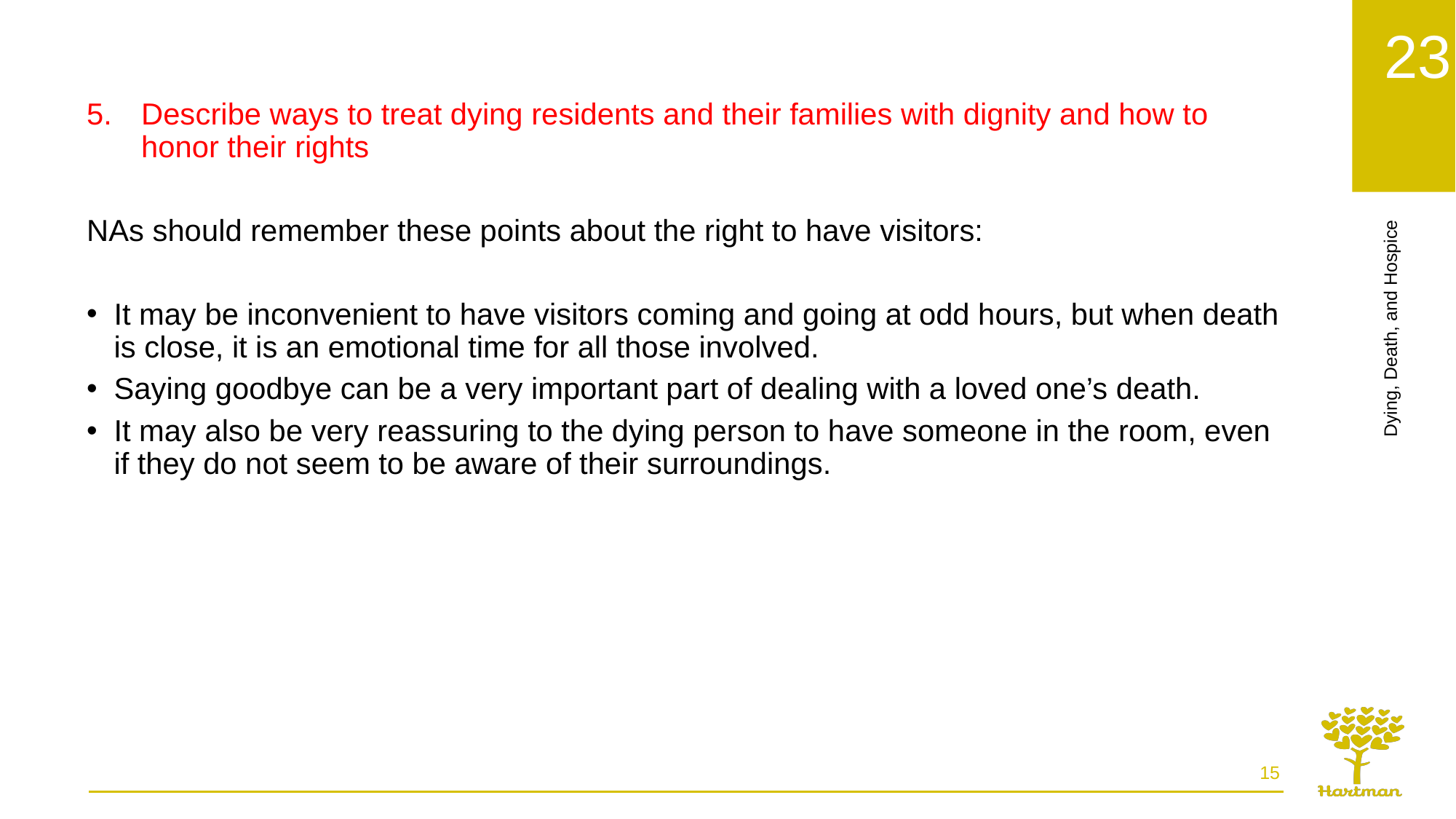

Describe ways to treat dying residents and their families with dignity and how to honor their rights

NAs should remember these points about the right to have visitors:

It may be inconvenient to have visitors coming and going at odd hours, but when death is close, it is an emotional time for all those involved.
Saying goodbye can be a very important part of dealing with a loved one’s death.
It may also be very reassuring to the dying person to have someone in the room, even if they do not seem to be aware of their surroundings.

15